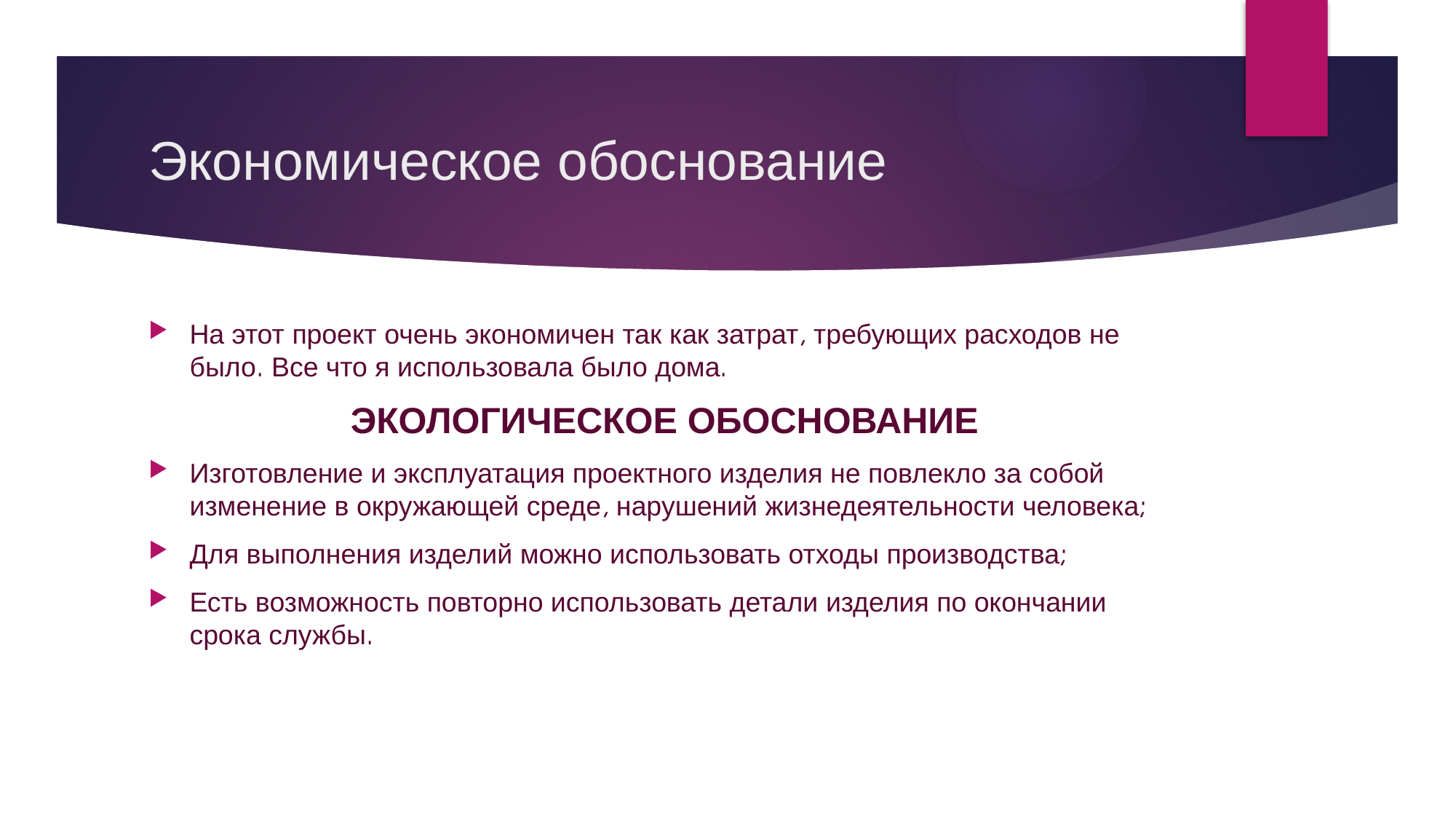

# Экономическое обоснование
На этот проект очень экономичен так как затрат, требующих расходов не было. Все что я использовала было дома.
ЭКОЛОГИЧЕСКОЕ ОБОСНОВАНИЕ
Изготовление и эксплуатация проектного изделия не повлекло за собой изменение в окружающей среде, нарушений жизнедеятельности человека;
Для выполнения изделий можно использовать отходы производства;
Есть возможность повторно использовать детали изделия по окончании срока службы.